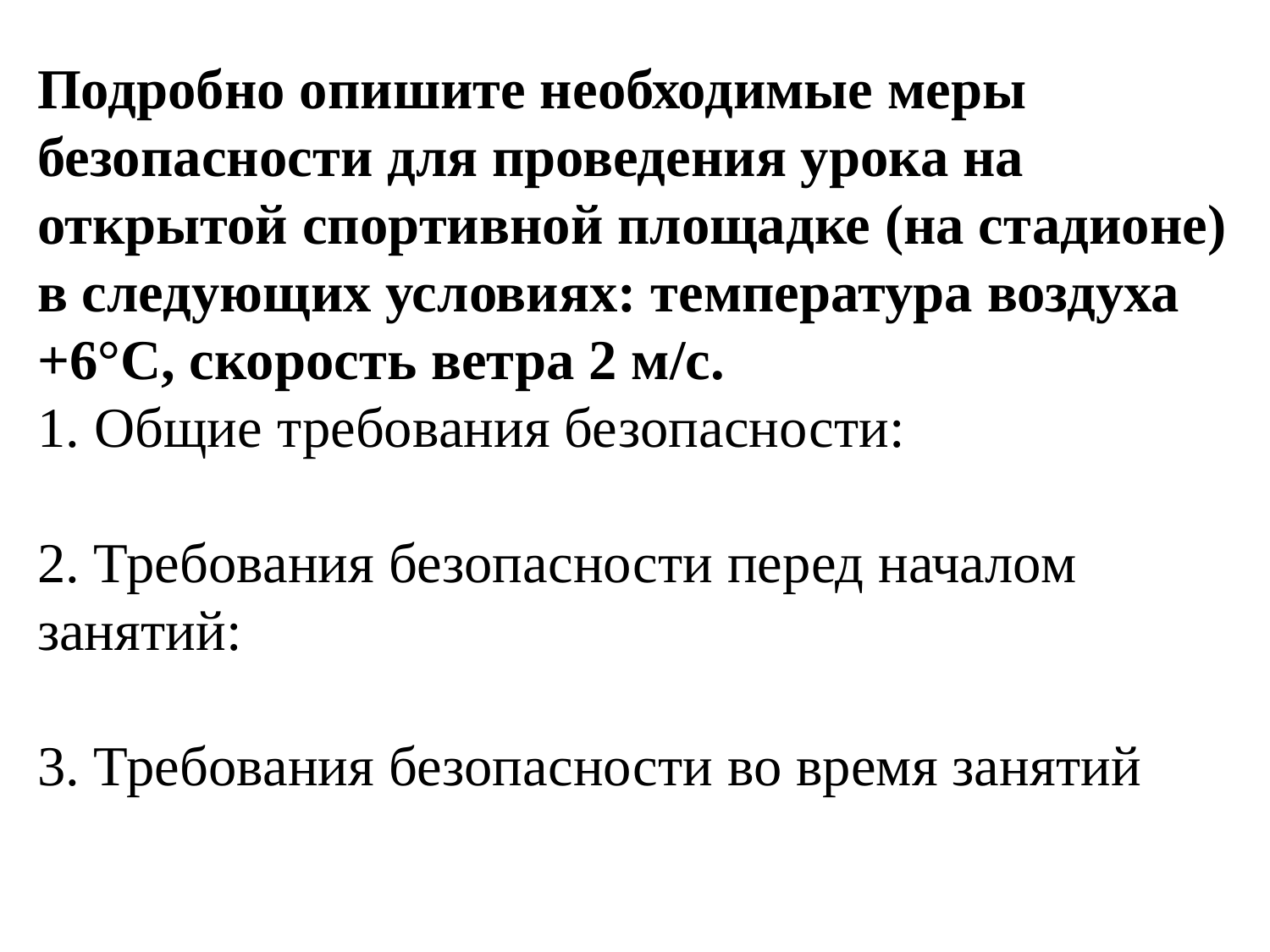

Подробно опишите необходимые меры безопасности для проведения урока на открытой спортивной площадке (на стадионе) в следующих условиях: температура воздуха +6°С, скорость ветра 2 м/с.
1. Общие требования безопасности:

2. Требования безопасности перед началом занятий:

3. Требования безопасности во время занятий